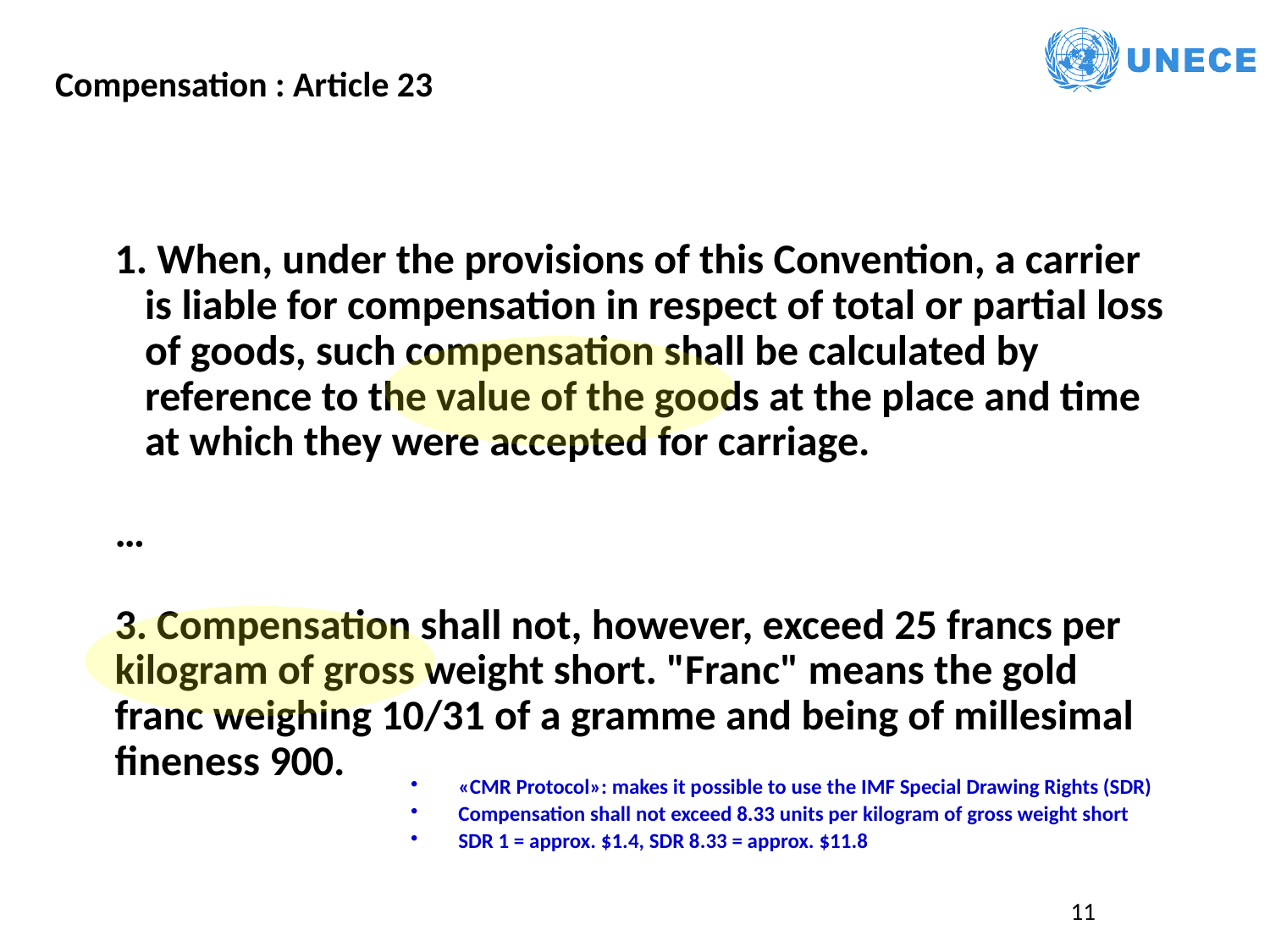

Compensation : Article 23

 When, under the provisions of this Convention, a carrier is liable for compensation in respect of total or partial loss of goods, such compensation shall be calculated by reference to the value of the goods at the place and time at which they were accepted for carriage.

…

3. Compensation shall not, however, exceed 25 francs per kilogram of gross weight short. "Franc" means the gold franc weighing 10/31 of a gramme and being of millesimal fineness 900.

«CMR Protocol»: makes it possible to use the IMF Special Drawing Rights (SDR)
Compensation shall not exceed 8.33 units per kilogram of gross weight short
SDR 1 = approx. $1.4, SDR 8.33 = approx. $11.8
11